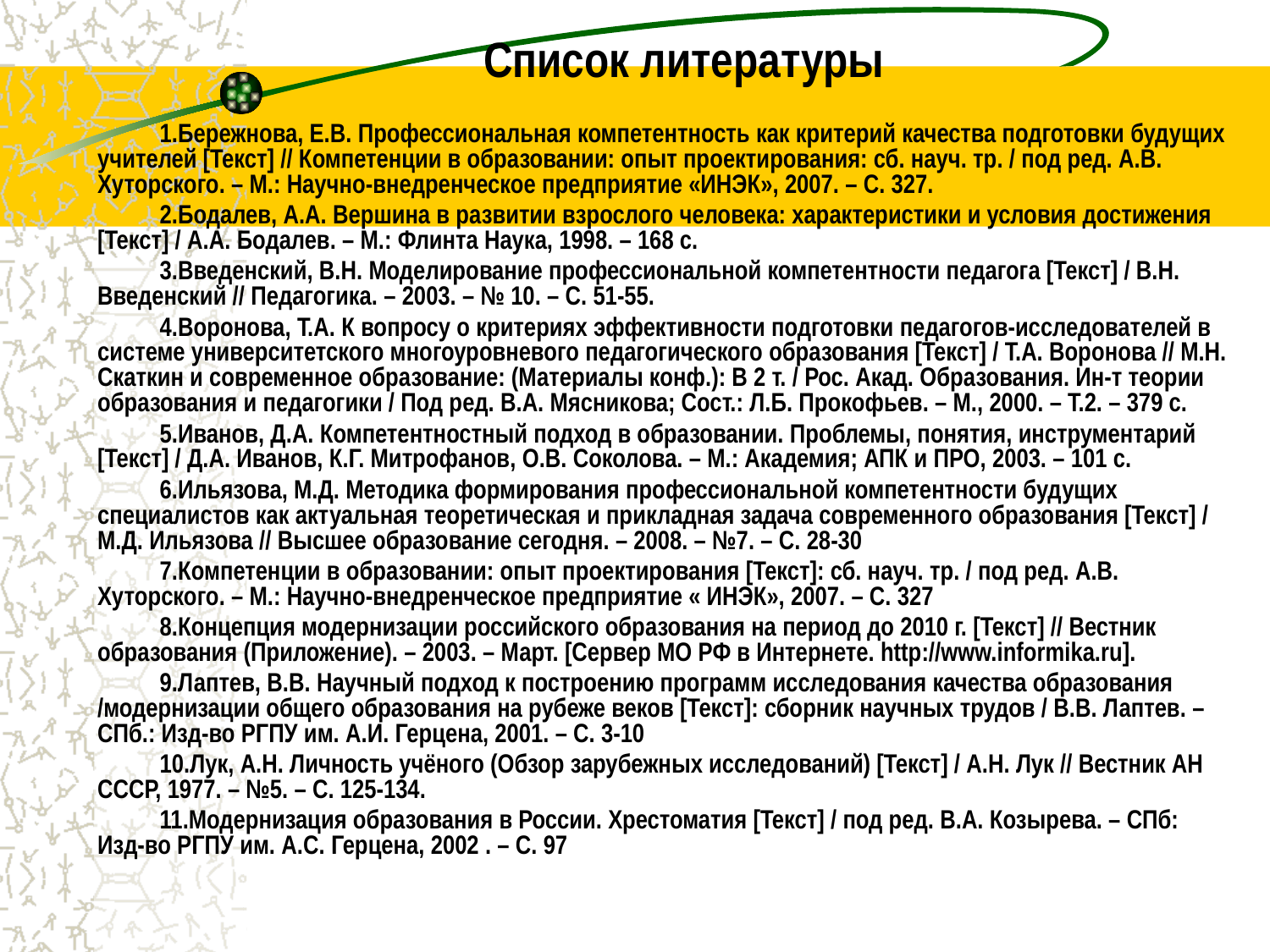

# Список литературы
Бережнова, Е.В. Профессиональная компетентность как критерий качества подготовки будущих учителей [Текст] // Компетенции в образовании: опыт проектирования: сб. науч. тр. / под ред. А.В. Хуторского. – М.: Научно-внедренческое предприятие «ИНЭК», 2007. – С. 327.
Бодалев, А.А. Вершина в развитии взрослого человека: характеристики и условия достижения [Текст] / А.А. Бодалев. – М.: Флинта Наука, 1998. – 168 с.
Введенский, В.Н. Моделирование профессиональной компетентности педагога [Текст] / В.Н. Введенский // Педагогика. – 2003. – № 10. – С. 51-55.
Воронова, Т.А. К вопросу о критериях эффективности подготовки педагогов-исследователей в системе университетского многоуровневого педагогического образования [Текст] / Т.А. Воронова // М.Н. Скаткин и современное образование: (Материалы конф.): В 2 т. / Рос. Акад. Образования. Ин-т теории образования и педагогики / Под ред. В.А. Мясникова; Сост.: Л.Б. Прокофьев. – М., 2000. – Т.2. – 379 с.
Иванов, Д.А. Компетентностный подход в образовании. Проблемы, понятия, инструментарий [Текст] / Д.А. Иванов, К.Г. Митрофанов, О.В. Соколова. – М.: Академия; АПК и ПРО, 2003. – 101 с.
Ильязова, М.Д. Методика формирования профессиональной компетентности будущих специалистов как актуальная теоретическая и прикладная задача современного образования [Текст] / М.Д. Ильязова // Высшее образование сегодня. – 2008. – №7. – С. 28-30
Компетенции в образовании: опыт проектирования [Текст]: сб. науч. тр. / под ред. А.В. Хуторского. – М.: Научно-внедренческое предприятие « ИНЭК», 2007. – С. 327
Концепция модернизации российского образования на период до 2010 г. [Текст] // Вестник образования (Приложение). – 2003. – Март. [Сервер МО РФ в Интернете. http://www.informika.ru].
Лаптев, В.В. Научный подход к построению программ исследования качества образования /модернизации общего образования на рубеже веков [Текст]: сборник научных трудов / В.В. Лаптев. – СПб.: Изд-во РГПУ им. А.И. Герцена, 2001. – С. 3-10
Лук, А.Н. Личность учёного (Обзор зарубежных исследований) [Текст] / А.Н. Лук // Вестник АН СССР, 1977. – №5. – С. 125-134.
Модернизация образования в России. Хрестоматия [Текст] / под ред. В.А. Козырева. – СПб: Изд-во РГПУ им. А.С. Герцена, 2002 . – С. 97